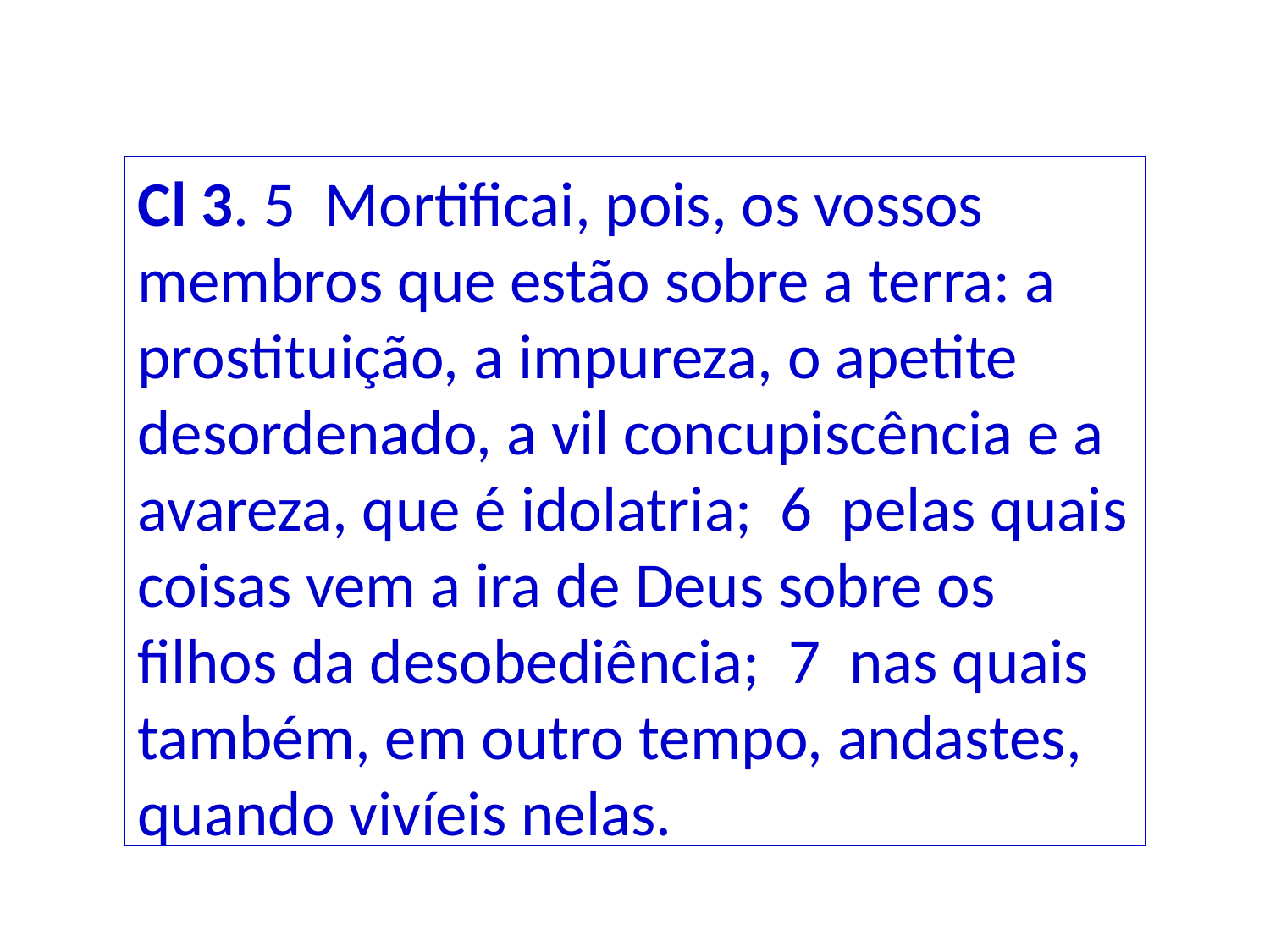

Cl 3. 5  Mortificai, pois, os vossos membros que estão sobre a terra: a prostituição, a impureza, o apetite desordenado, a vil concupiscência e a avareza, que é idolatria;  6  pelas quais coisas vem a ira de Deus sobre os filhos da desobediência;  7  nas quais também, em outro tempo, andastes, quando vivíeis nelas.